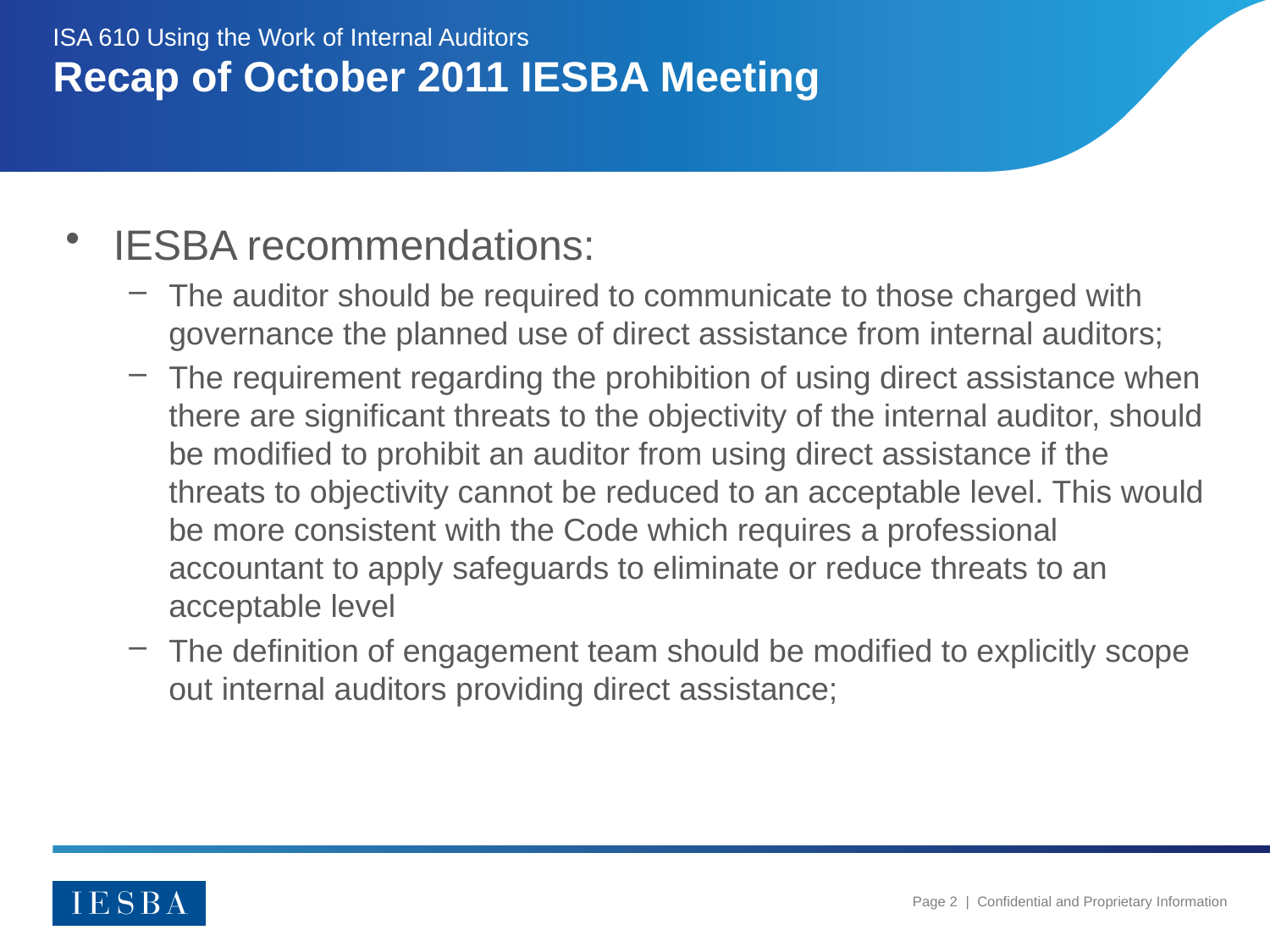

ISA 610 Using the Work of Internal Auditors

# Recap of October 2011 IESBA Meeting
IESBA recommendations:
The auditor should be required to communicate to those charged with governance the planned use of direct assistance from internal auditors;
The requirement regarding the prohibition of using direct assistance when there are significant threats to the objectivity of the internal auditor, should be modified to prohibit an auditor from using direct assistance if the threats to objectivity cannot be reduced to an acceptable level. This would be more consistent with the Code which requires a professional accountant to apply safeguards to eliminate or reduce threats to an acceptable level
The definition of engagement team should be modified to explicitly scope out internal auditors providing direct assistance;